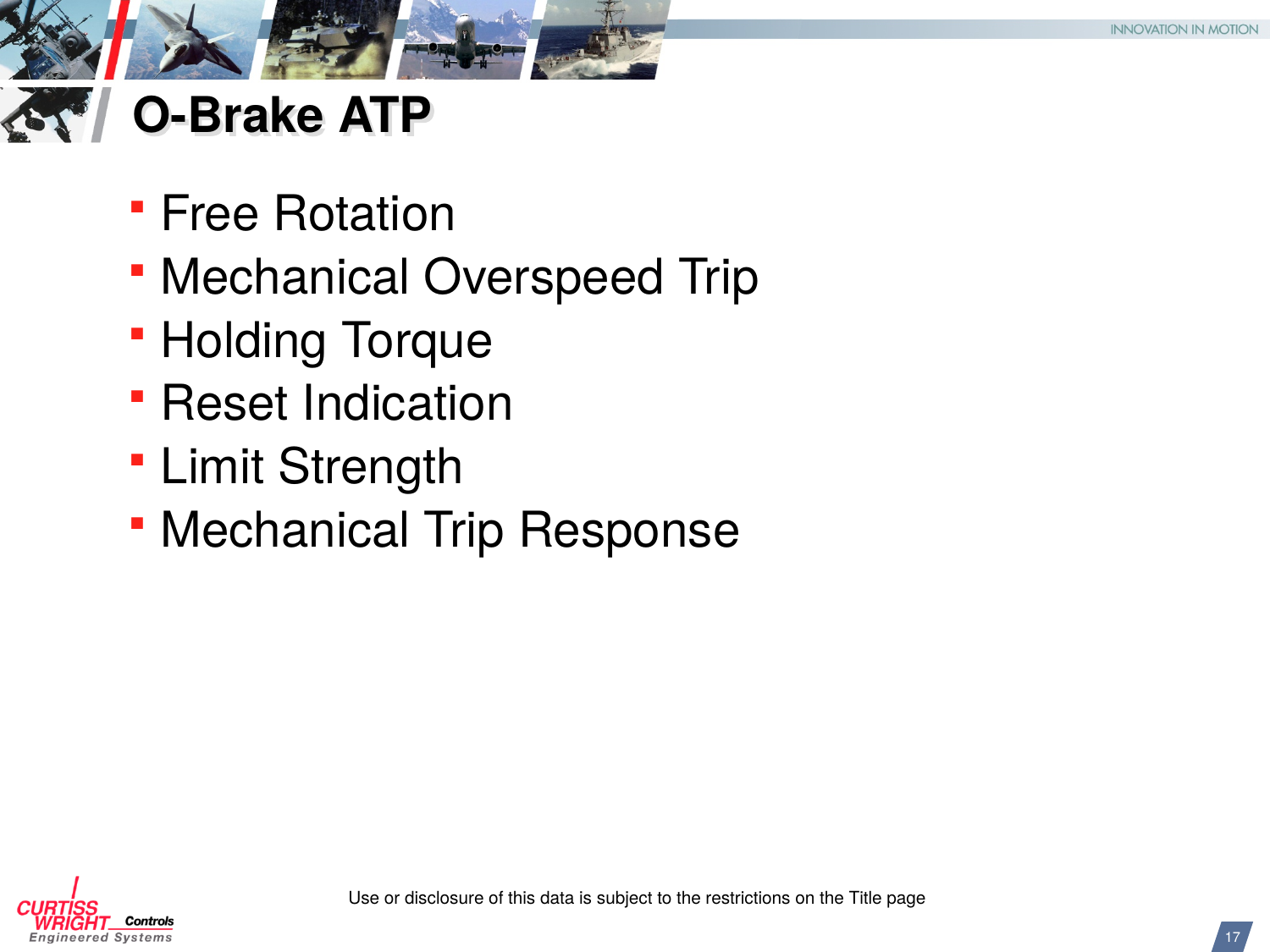

# O-Brake ATP
Free Rotation
Mechanical Overspeed Trip
Holding Torque
Reset Indication
Limit Strength
Mechanical Trip Response
17